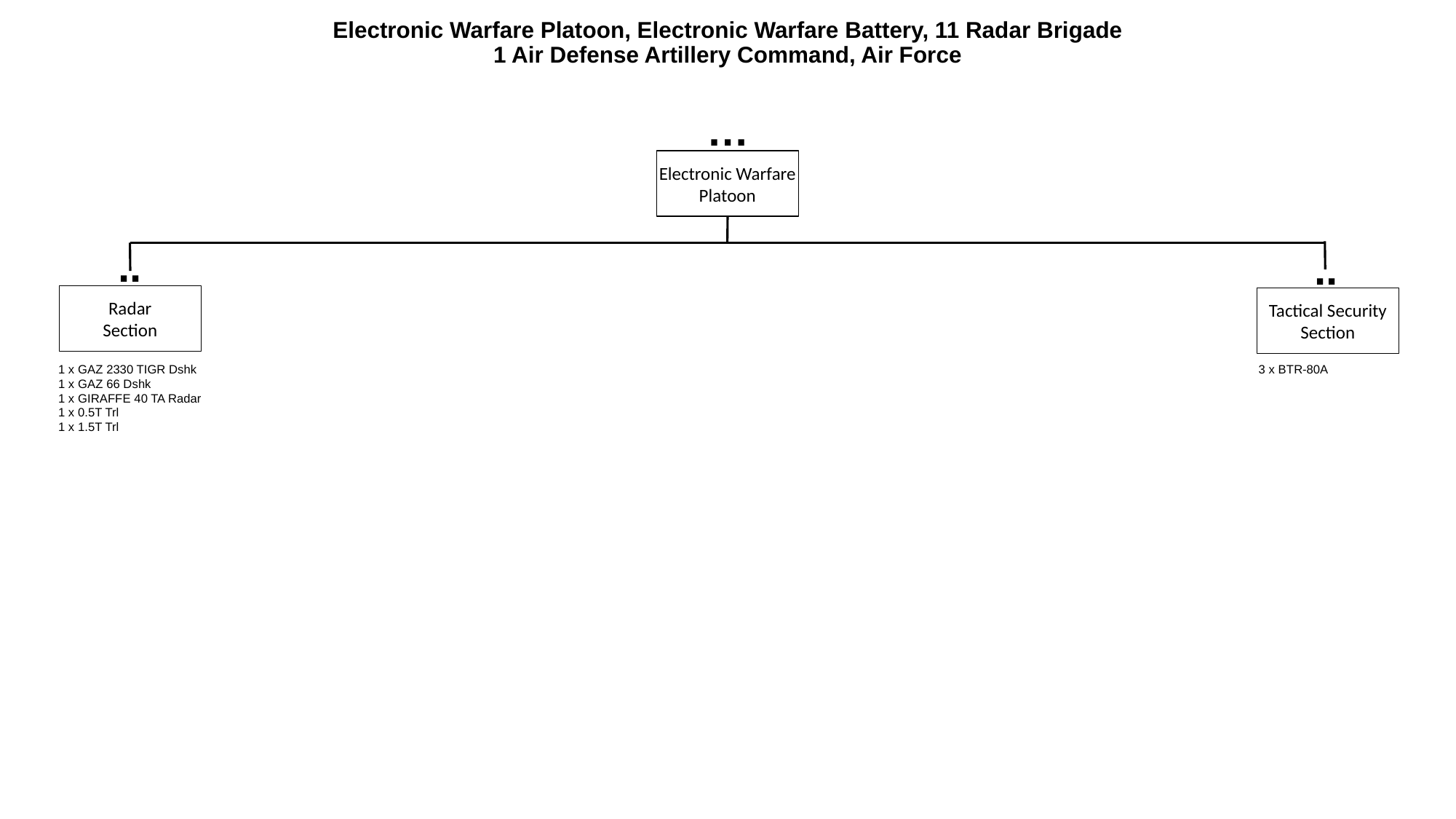

# Electronic Warfare Platoon, Electronic Warfare Battery, 11 Radar Brigade 1 Air Defense Artillery Command, Air Force
…
Electronic Warfare Platoon
..
..
Radar
Section
Tactical Security Section
1 x GAZ 2330 TIGR Dshk
1 x GAZ 66 Dshk
1 x GIRAFFE 40 TA Radar
1 x 0.5T Trl
1 x 1.5T Trl
3 x BTR-80A